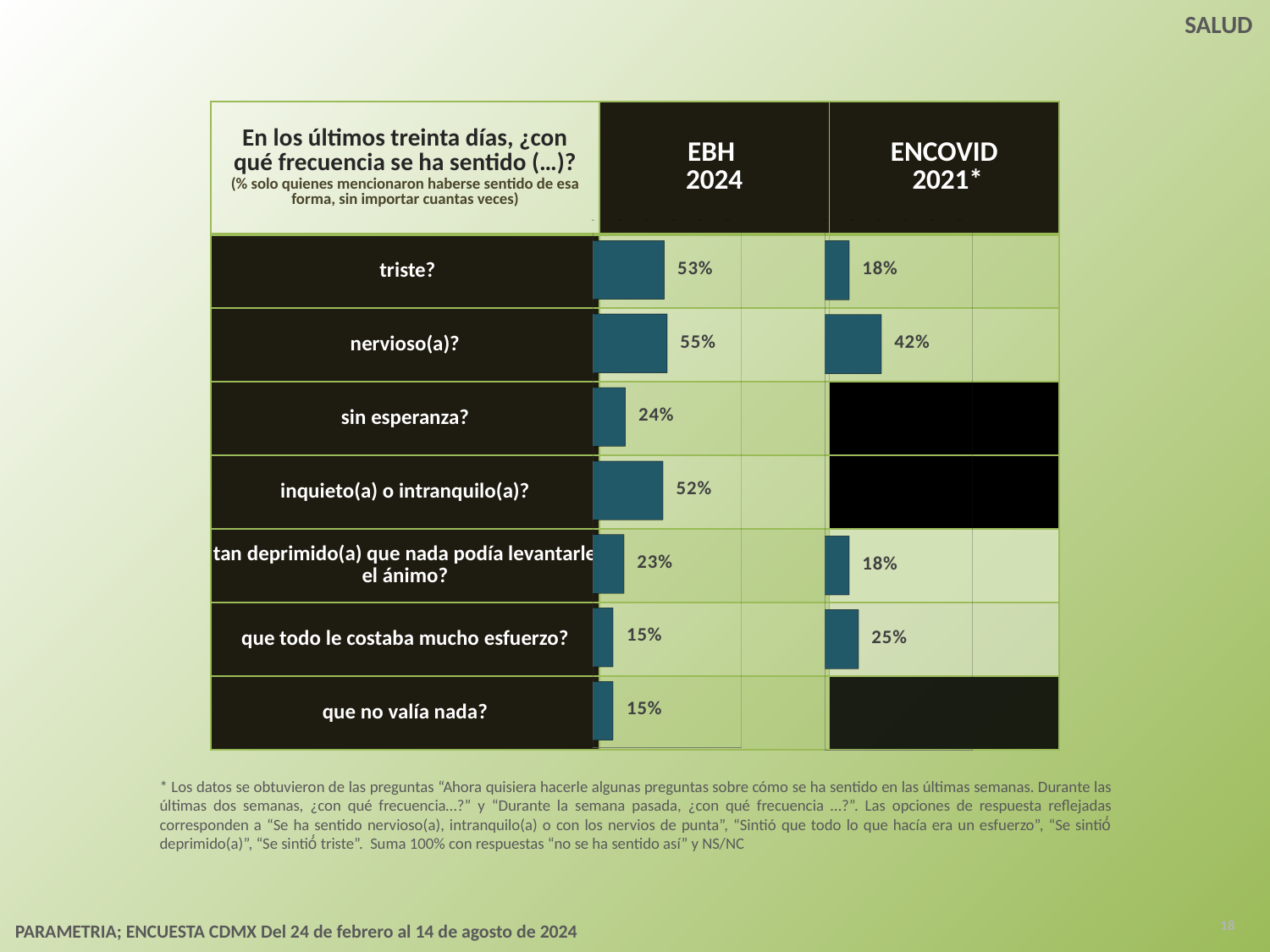

SALUD
| En los últimos treinta días, ¿con qué frecuencia se ha sentido (…)? (% solo quienes mencionaron haberse sentido de esa forma, sin importar cuantas veces) | EBH 2024 | ENCOVID 2021\* |
| --- | --- | --- |
| triste? |  |  |
| nervioso(a)? |  |  |
| sin esperanza? |  |  |
| inquieto(a) o intranquilo(a)? |  |  |
| tan deprimido(a) que nada podía levantarle el ánimo? |  |  |
| que todo le costaba mucho esfuerzo? |  |  |
| que no valía nada? |  |  |

[unsupported chart]

[unsupported chart]

* Los datos se obtuvieron de las preguntas “Ahora quisiera hacerle algunas preguntas sobre cómo se ha sentido en las últimas semanas. Durante las últimas dos semanas, ¿con qué frecuencia…?” y “Durante la semana pasada, ¿con qué frecuencia …?”. Las opciones de respuesta reflejadas corresponden a “Se ha sentido nervioso(a), intranquilo(a) o con los nervios de punta”, “Sintió que todo lo que hacía era un esfuerzo”, “Se sintió́ deprimido(a)”, “Se sintió́ triste”.  Suma 100% con respuestas “no se ha sentido así” y NS/NC
18
PARAMETRIA; ENCUESTA CDMX Del 24 de febrero al 14 de agosto de 2024